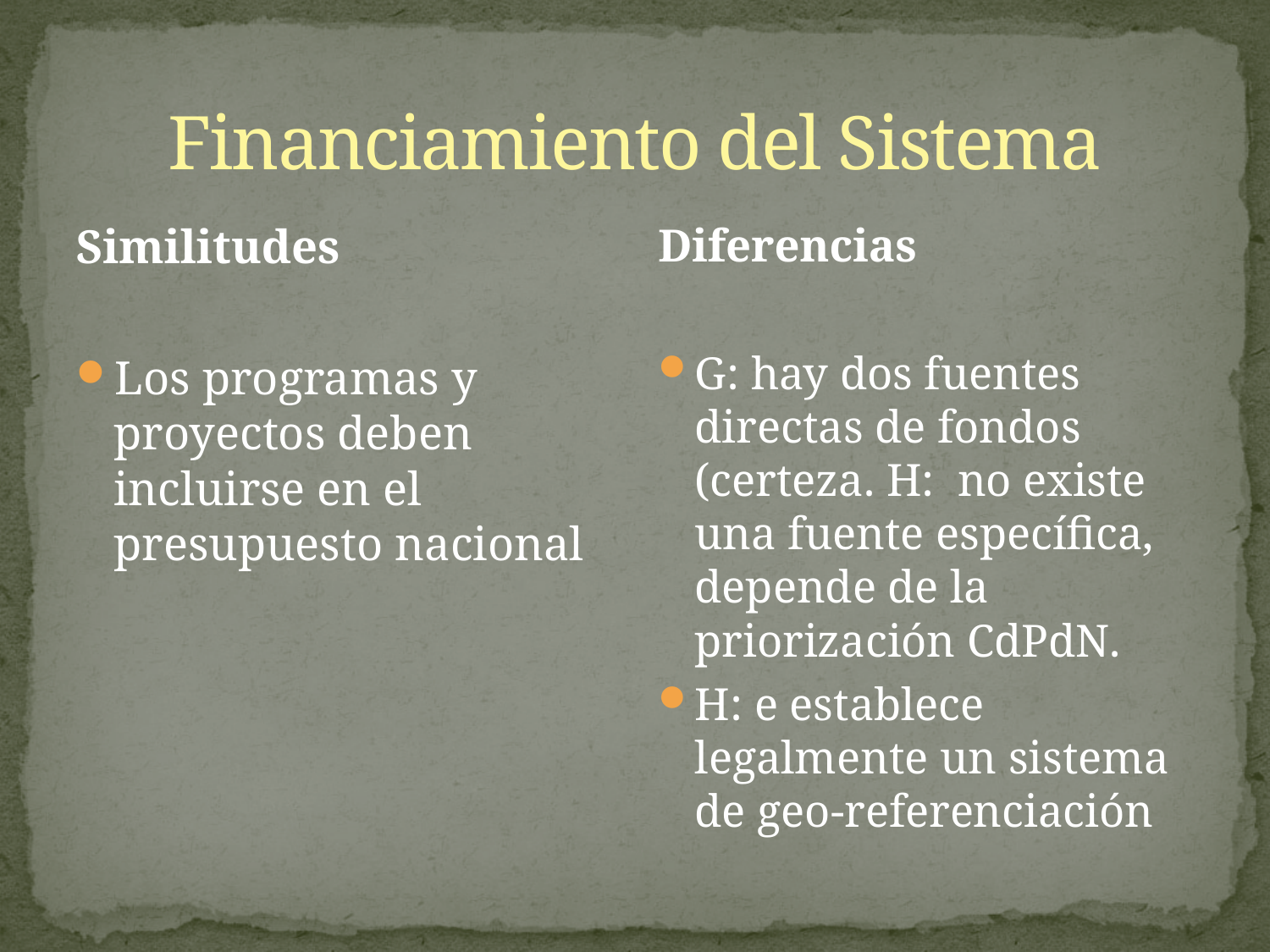

# Financiamiento del Sistema
Similitudes

Los programas y proyectos deben incluirse en el presupuesto nacional
Diferencias

G: hay dos fuentes directas de fondos (certeza. H:  no existe una fuente específica, depende de la priorización CdPdN.
H: e establece legalmente un sistema de geo-referenciación